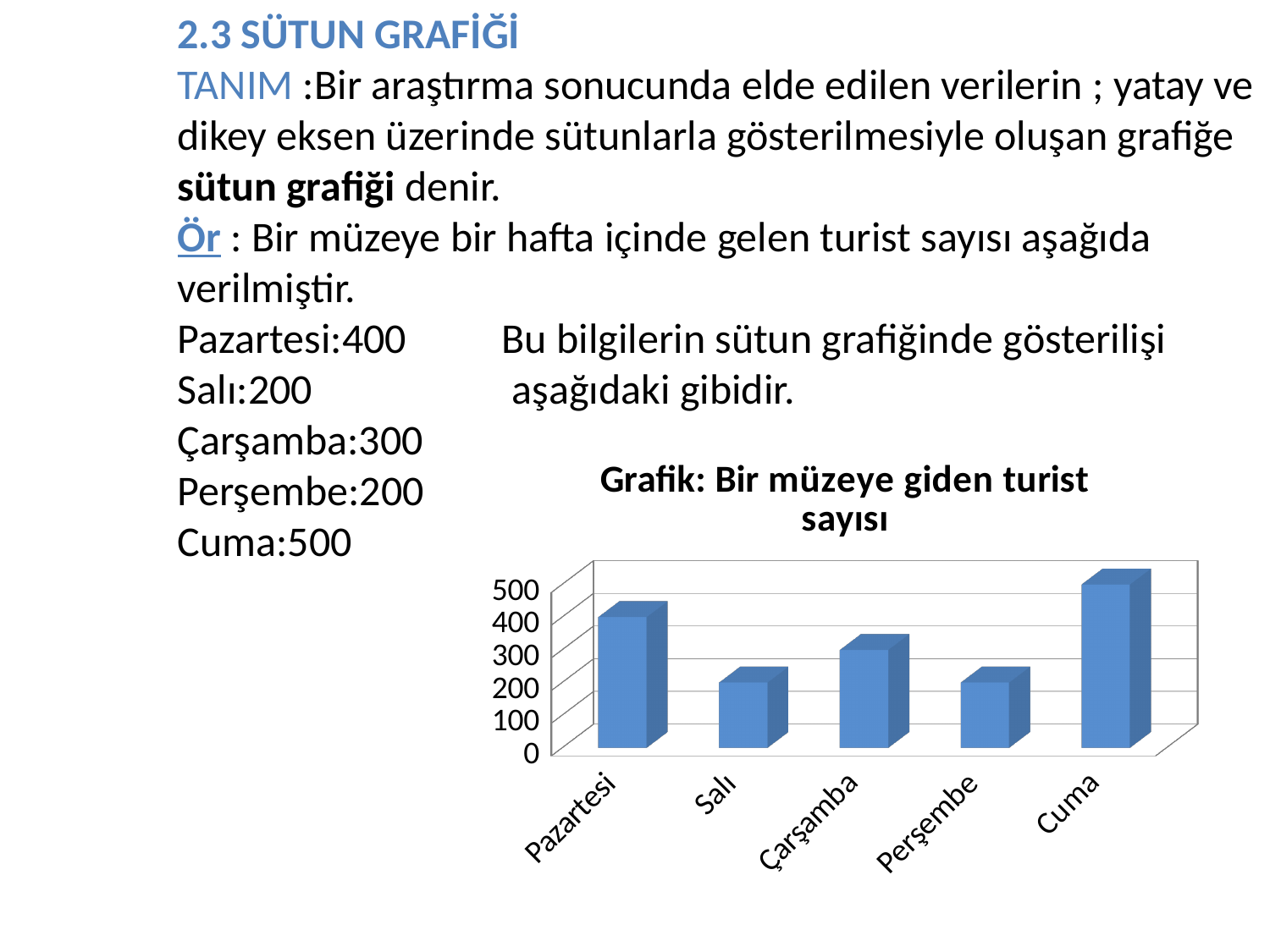

2.3 SÜTUN GRAFİĞİ
TANIM :Bir araştırma sonucunda elde edilen verilerin ; yatay ve dikey eksen üzerinde sütunlarla gösterilmesiyle oluşan grafiğe sütun grafiği denir.
Ör : Bir müzeye bir hafta içinde gelen turist sayısı aşağıda verilmiştir.
Pazartesi:400          Bu bilgilerin sütun grafiğinde gösterilişi
Salı:200                     aşağıdaki gibidir.
Çarşamba:300
Perşembe:200
Cuma:500

[unsupported chart]